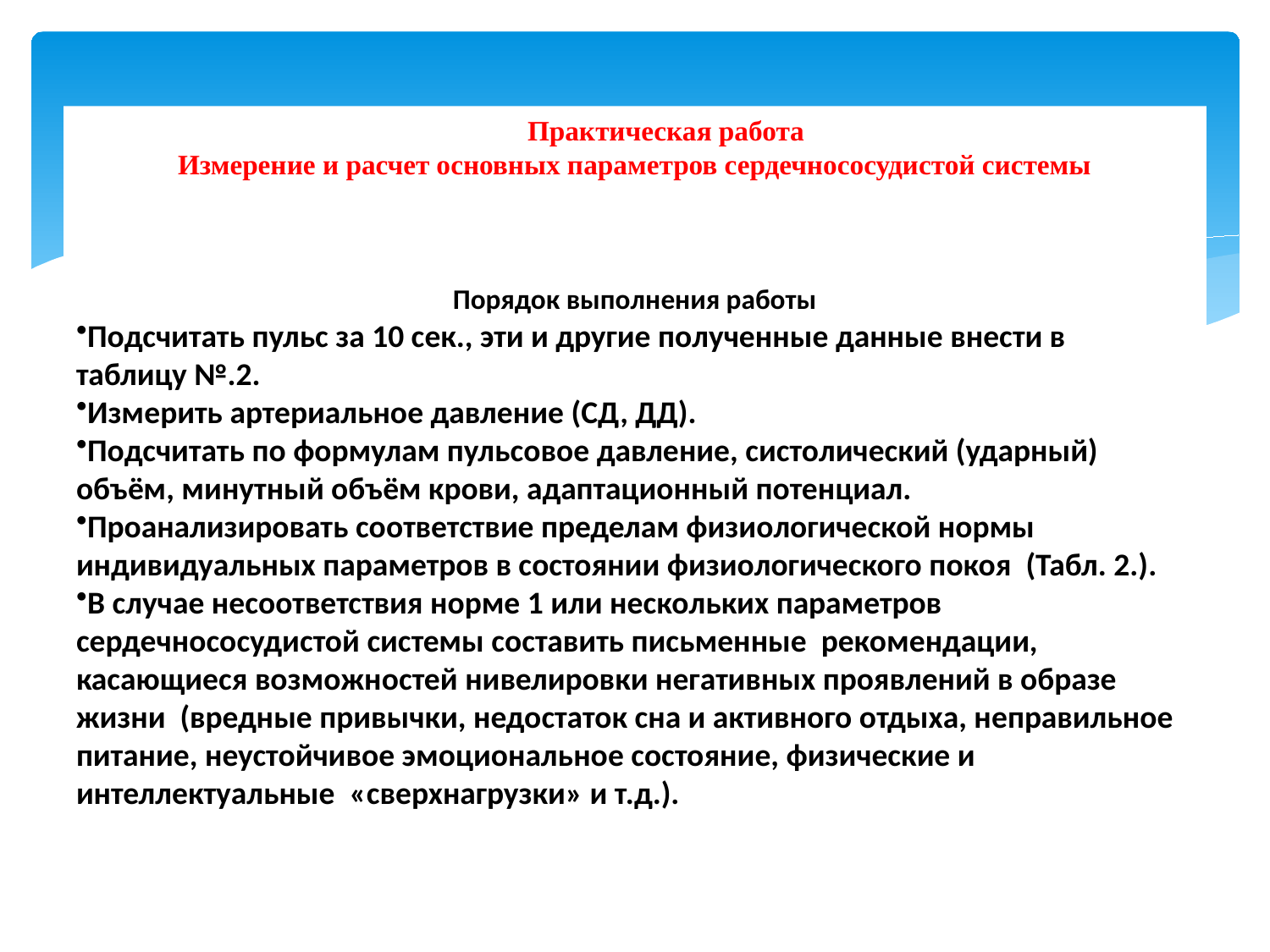

# Практическая работа
Измерение и расчет основных параметров сердечнососудистой системы

Порядок выполнения работы
Подсчитать пульс за 10 сек., эти и другие полученные данные внести в      таблицу №.2.
Измерить артериальное давление (СД, ДД).
Подсчитать по формулам пульсовое давление, систолический (ударный) объём, минутный объём крови, адаптационный потенциал.
Проанализировать соответствие пределам физиологической нормы индивидуальных параметров в состоянии физиологического покоя  (Табл. 2.).
В случае несоответствия норме 1 или нескольких параметров сердечнососудистой системы составить письменные  рекомендации, касающиеся возможностей нивелировки негативных проявлений в образе жизни  (вредные привычки, недостаток сна и активного отдыха, неправильное питание, неустойчивое эмоциональное состояние, физические и интеллектуальные  «сверхнагрузки» и т.д.).